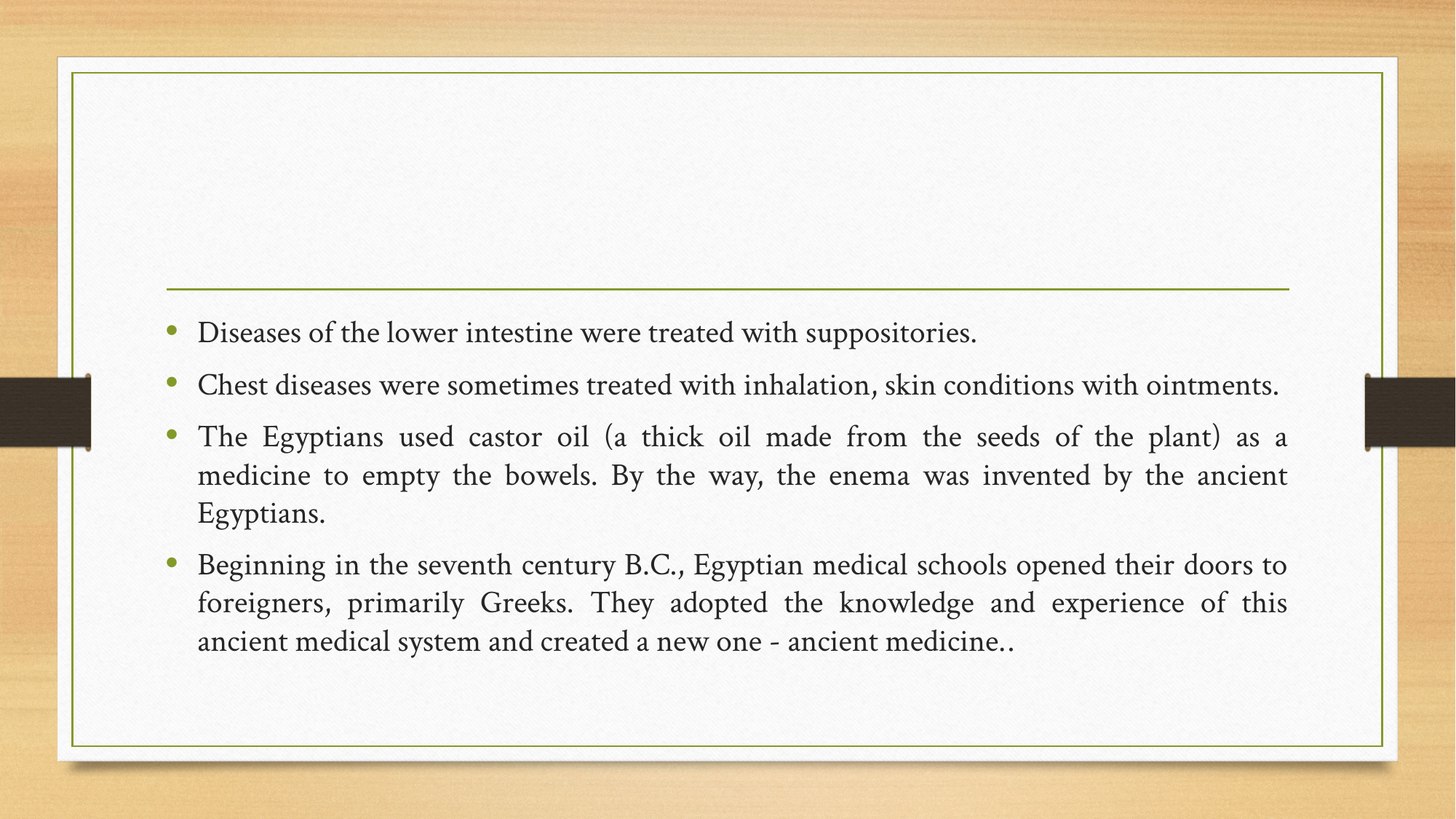

Diseases of the lower intestine were treated with suppositories.
Chest diseases were sometimes treated with inhalation, skin conditions with ointments.
The Egyptians used castor oil (a thick oil made from the seeds of the plant) as a medicine to empty the bowels. By the way, the enema was invented by the ancient Egyptians.
Beginning in the seventh century B.C., Egyptian medical schools opened their doors to foreigners, primarily Greeks. They adopted the knowledge and experience of this ancient medical system and created a new one - ancient medicine..